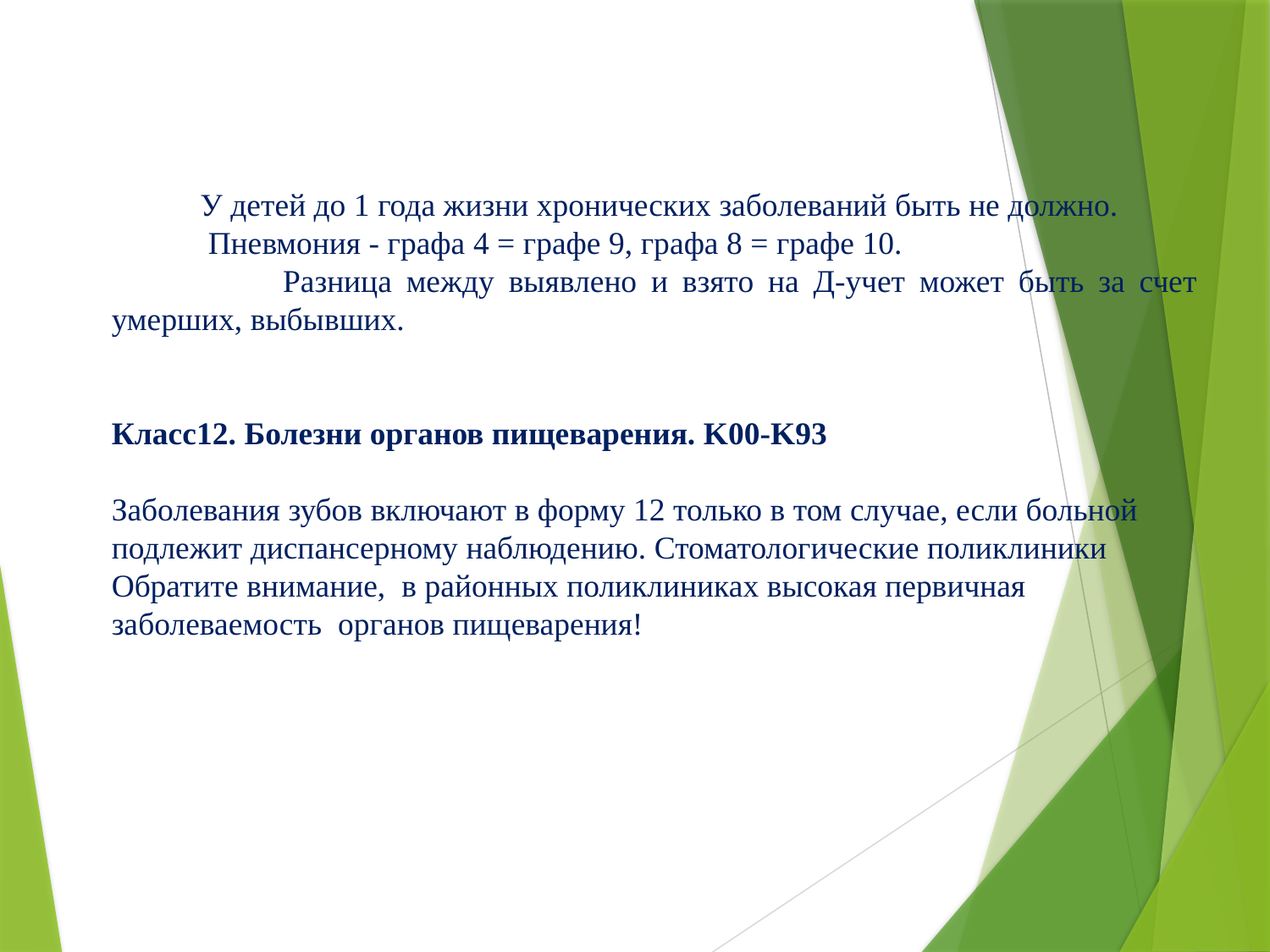

У детей до 1 года жизни хронических заболеваний быть не должно.
            Пневмония - графа 4 = графе 9, графа 8 = графе 10.
            Разница между выявлено и взято на Д-учет может быть за счет умерших, выбывших.

Класс12. Болезни органов пищеварения. K00-K93

Заболевания зубов включают в форму 12 только в том случае, если больной подлежит диспансерному наблюдению. Стоматологические поликлиники Обратите внимание,  в районных поликлиниках высокая первичная заболеваемость  органов пищеварения!